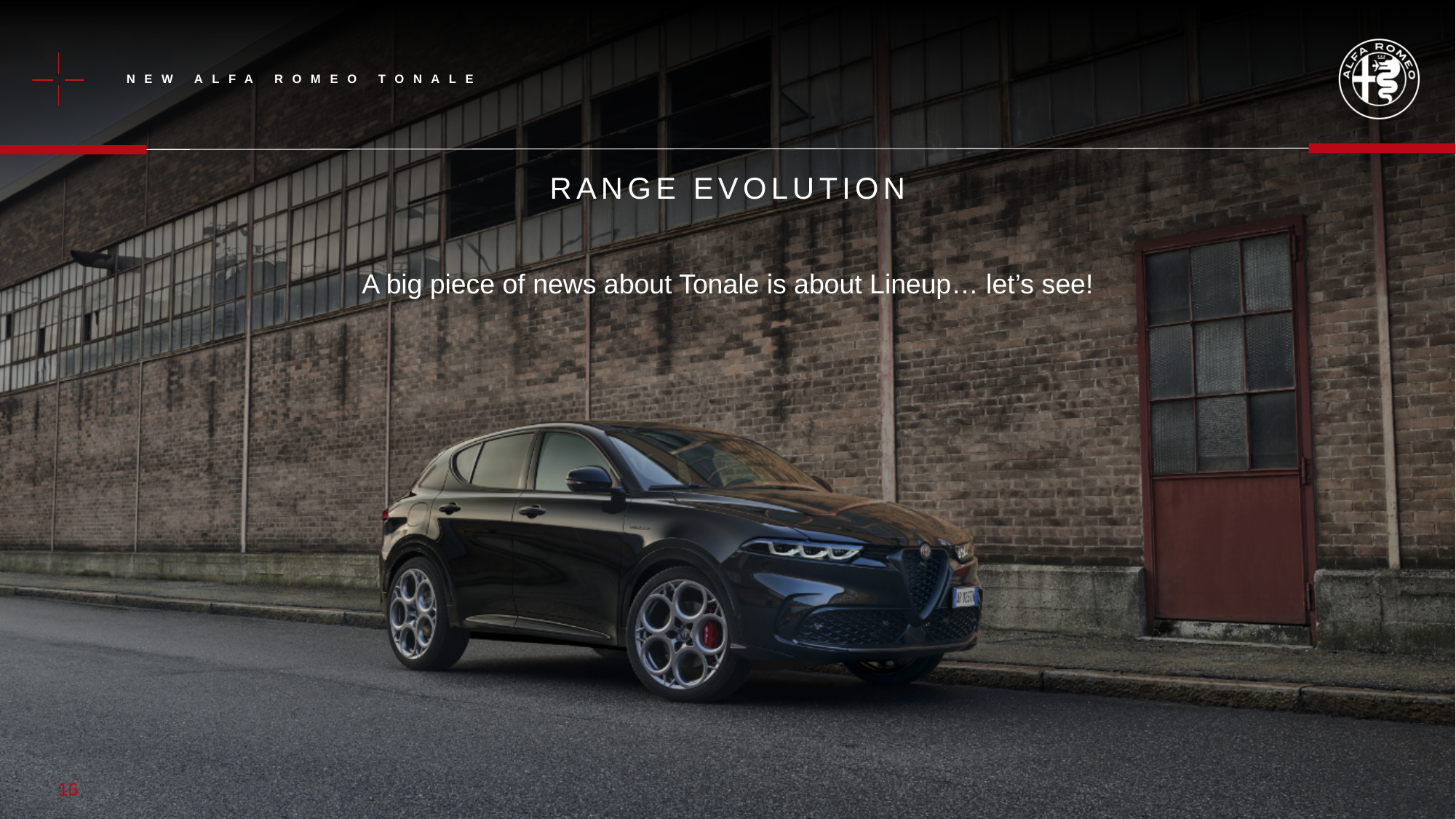

# Range evolution
A big piece of news about Tonale is about Lineup… let’s see!